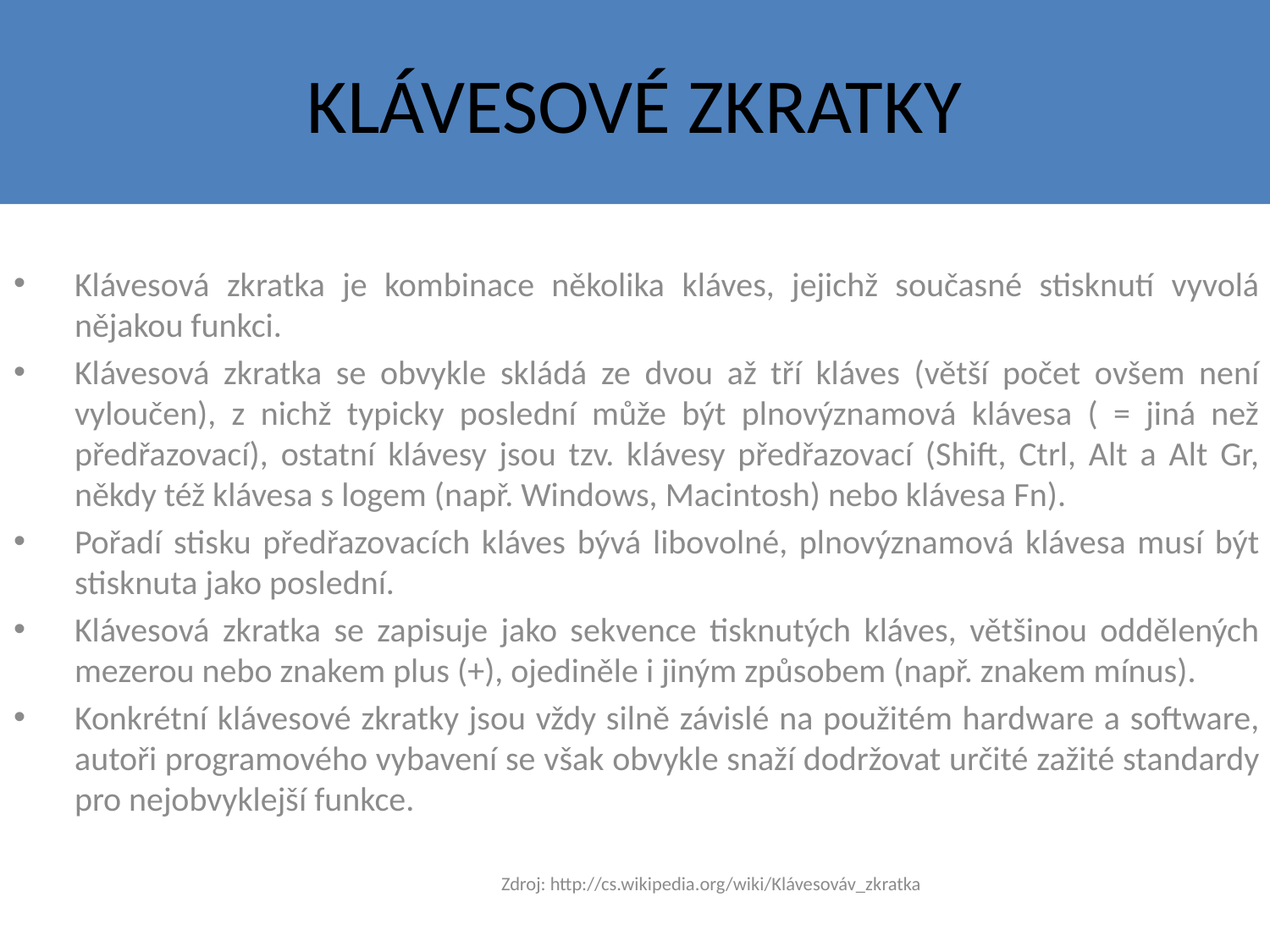

# KLÁVESOVÉ ZKRATKY
Klávesová zkratka je kombinace několika kláves, jejichž současné stisknutí vyvolá nějakou funkci.
Klávesová zkratka se obvykle skládá ze dvou až tří kláves (větší počet ovšem není vyloučen), z nichž typicky poslední může být plnovýznamová klávesa ( = jiná než předřazovací), ostatní klávesy jsou tzv. klávesy předřazovací (Shift, Ctrl, Alt a Alt Gr, někdy též klávesa s logem (např. Windows, Macintosh) nebo klávesa Fn).
Pořadí stisku předřazovacích kláves bývá libovolné, plnovýznamová klávesa musí být stisknuta jako poslední.
Klávesová zkratka se zapisuje jako sekvence tisknutých kláves, většinou oddělených mezerou nebo znakem plus (+), ojediněle i jiným způsobem (např. znakem mínus).
Konkrétní klávesové zkratky jsou vždy silně závislé na použitém hardware a software, autoři programového vybavení se však obvykle snaží dodržovat určité zažité standardy pro nejobvyklejší funkce.

		Zdroj: http://cs.wikipedia.org/wiki/Klávesováv_zkratka